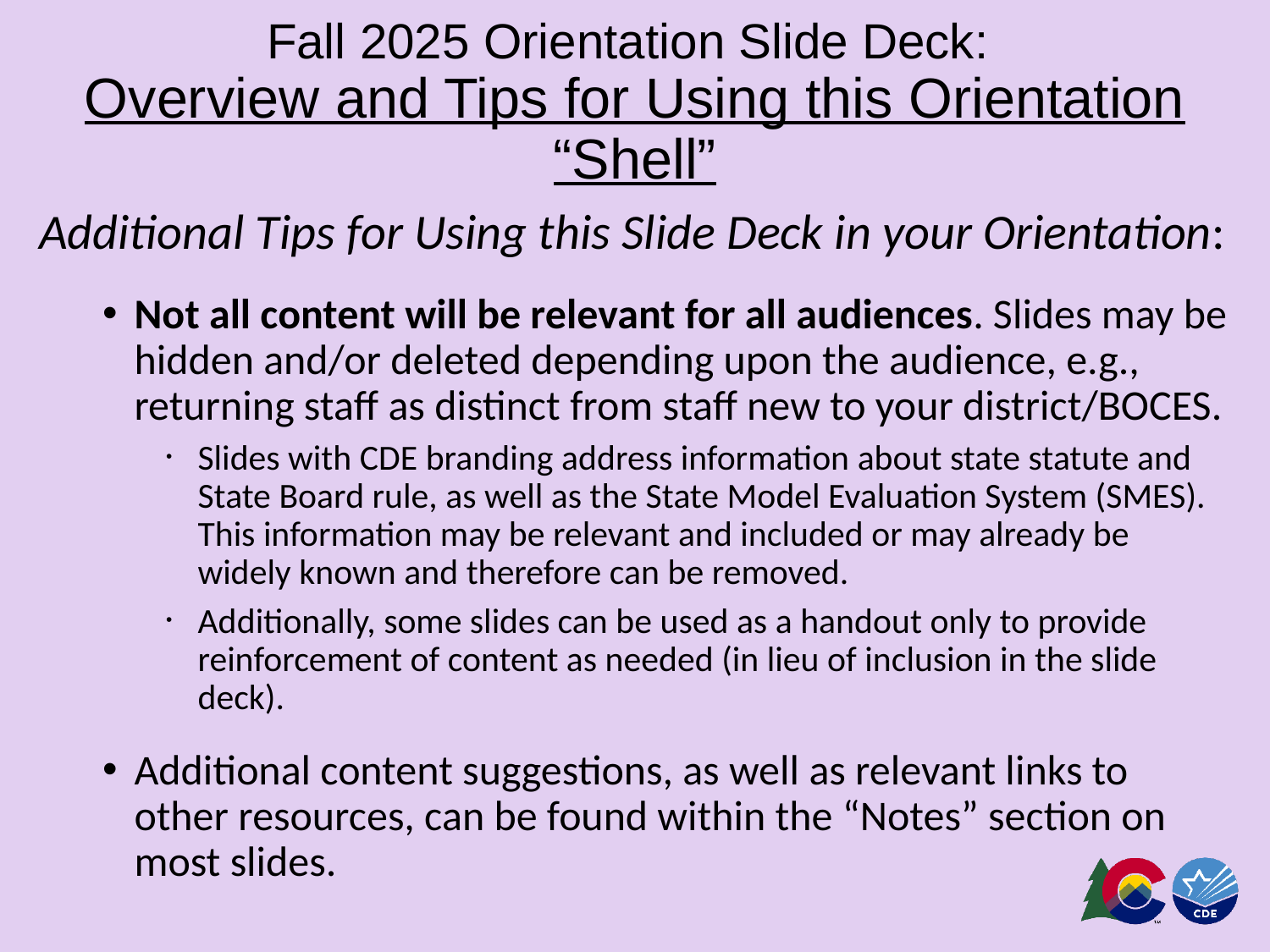

# Fall 2025 Orientation Slide Deck: Overview and Tips for Using this Orientation “Shell”
Additional Tips for Using this Slide Deck in your Orientation:
Not all content will be relevant for all audiences. Slides may be hidden and/or deleted depending upon the audience, e.g., returning staff as distinct from staff new to your district/BOCES.
Slides with CDE branding address information about state statute and State Board rule, as well as the State Model Evaluation System (SMES). This information may be relevant and included or may already be widely known and therefore can be removed.
Additionally, some slides can be used as a handout only to provide reinforcement of content as needed (in lieu of inclusion in the slide deck).
Additional content suggestions, as well as relevant links to other resources, can be found within the “Notes” section on most slides.